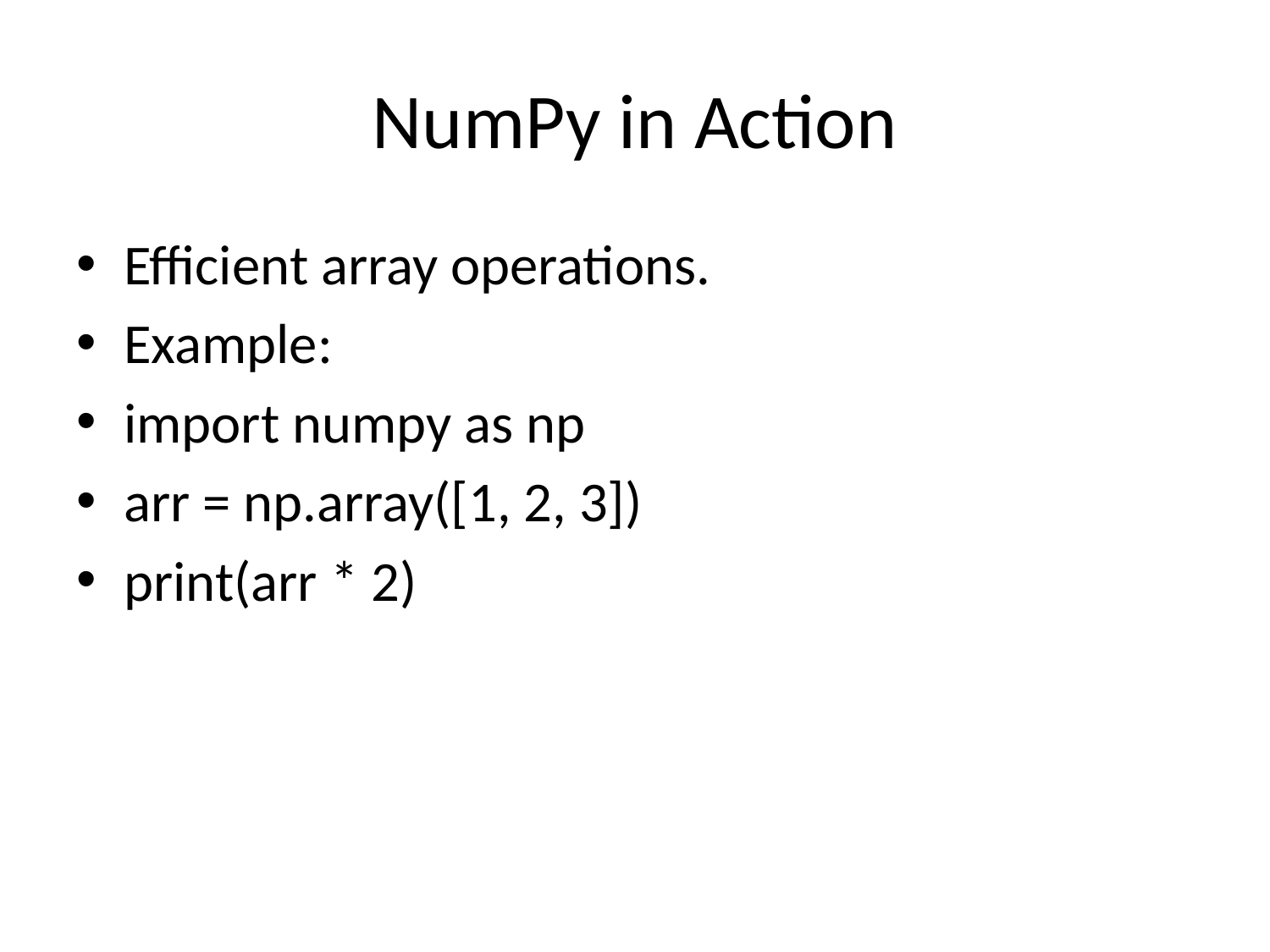

# NumPy in Action
Efficient array operations.
Example:
import numpy as np
arr = np.array([1, 2, 3])
print(arr * 2)